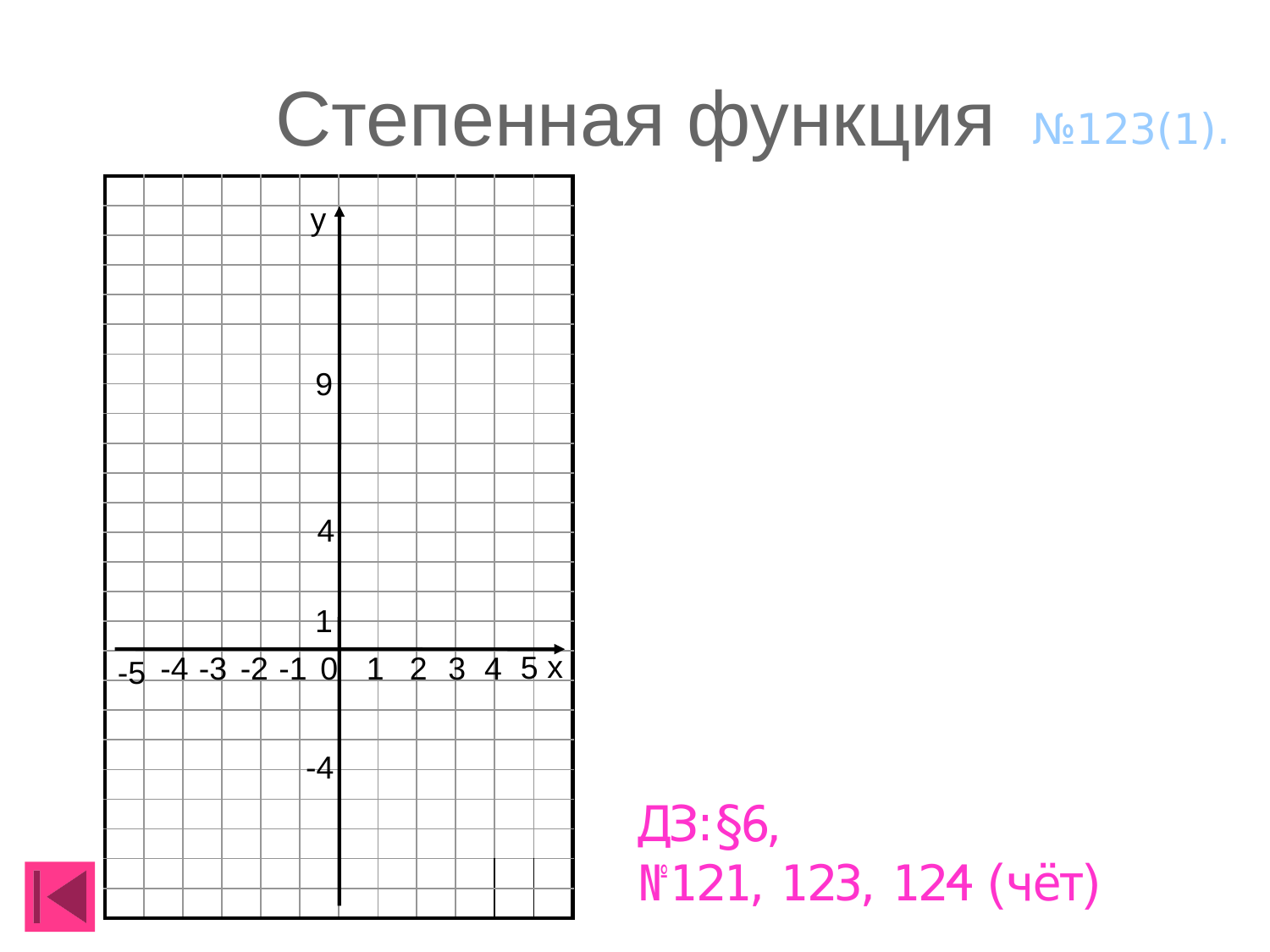

# Степенная функция
№123(1).
|  |  |  |  |  |  |  |  |  |  |  |  |
| --- | --- | --- | --- | --- | --- | --- | --- | --- | --- | --- | --- |
|  |  |  |  |  |  |  |  |  |  |  |  |
|  |  |  |  |  |  |  |  |  |  |  |  |
|  |  |  |  |  |  |  |  |  |  |  |  |
|  |  |  |  |  |  |  |  |  |  |  |  |
|  |  |  |  |  |  |  |  |  |  |  |  |
|  |  |  |  |  |  |  |  |  |  |  |  |
|  |  |  |  |  |  |  |  |  |  |  |  |
|  |  |  |  |  |  |  |  |  |  |  |  |
|  |  |  |  |  |  |  |  |  |  |  |  |
|  |  |  |  |  |  |  |  |  |  |  |  |
|  |  |  |  |  |  |  |  |  |  |  |  |
|  |  |  |  |  |  |  |  |  |  |  |  |
|  |  |  |  |  |  |  |  |  |  |  |  |
|  |  |  |  |  |  |  |  |  |  |  |  |
|  |  |  |  |  |  |  |  |  |  |  |  |
|  |  |  |  |  |  |  |  |  |  |  |  |
|  |  |  |  |  |  |  |  |  |  |  |  |
|  |  |  |  |  |  |  |  |  |  |  |  |
|  |  |  |  |  |  |  |  |  |  |  |  |
|  |  |  |  |  |  |  |  |  |  |  |  |
|  |  |  |  |  |  |  |  |  |  |  |  |
|  |  |  |  |  |  |  |  |  |  |  |  |
|  |  |  |  |  |  |  |  |  |  |  |  |
|  |  |  |  |  |  |  |  |  |  |  |  |
у

9
4
1
х
5
-4
-3
-2
-1
0
1
2
3
4
-5

-4
ДЗ:§6,
№121, 123, 124 (чёт)